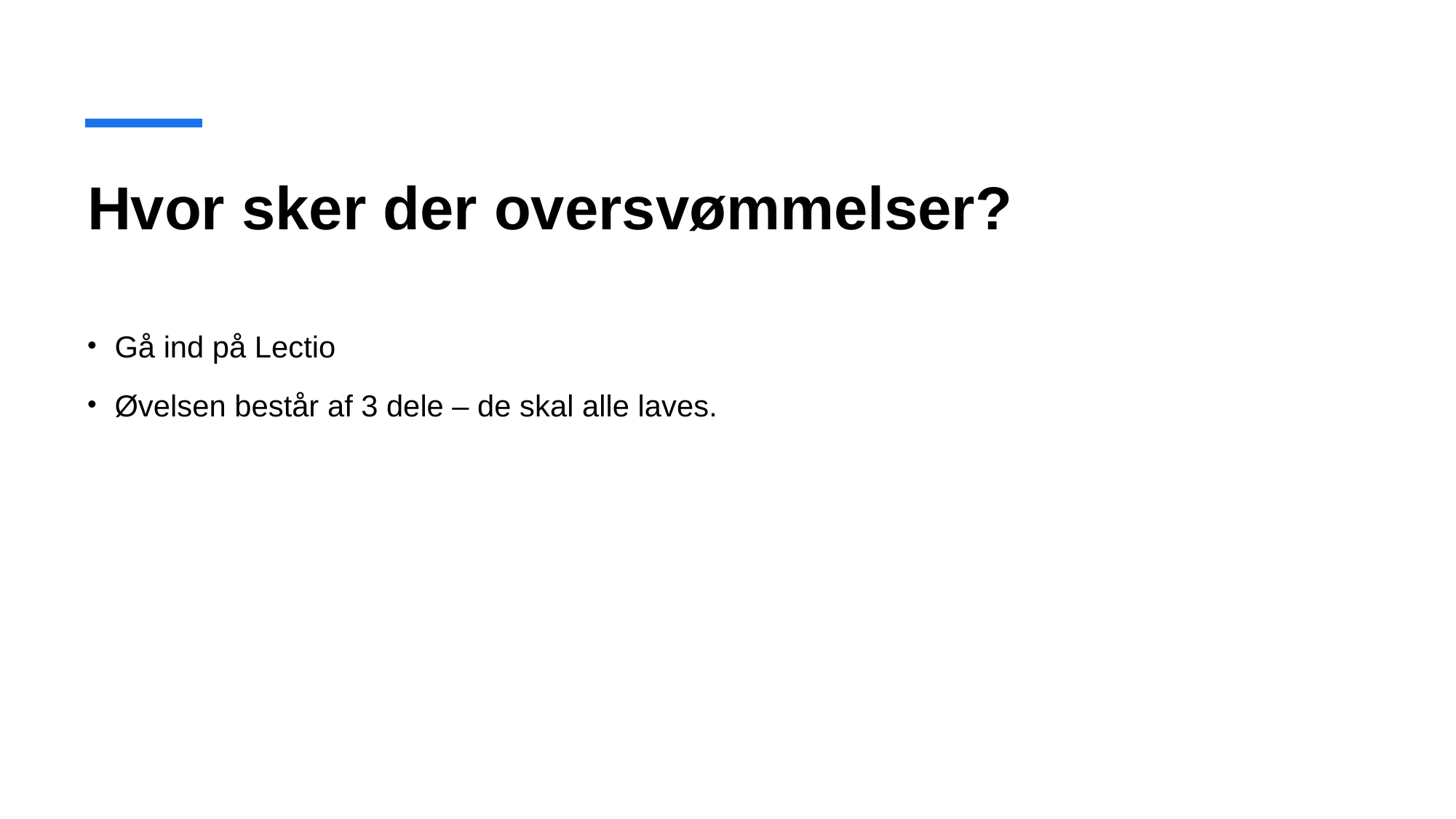

# Hvor sker der oversvømmelser?
Gå ind på Lectio
Øvelsen består af 3 dele – de skal alle laves.